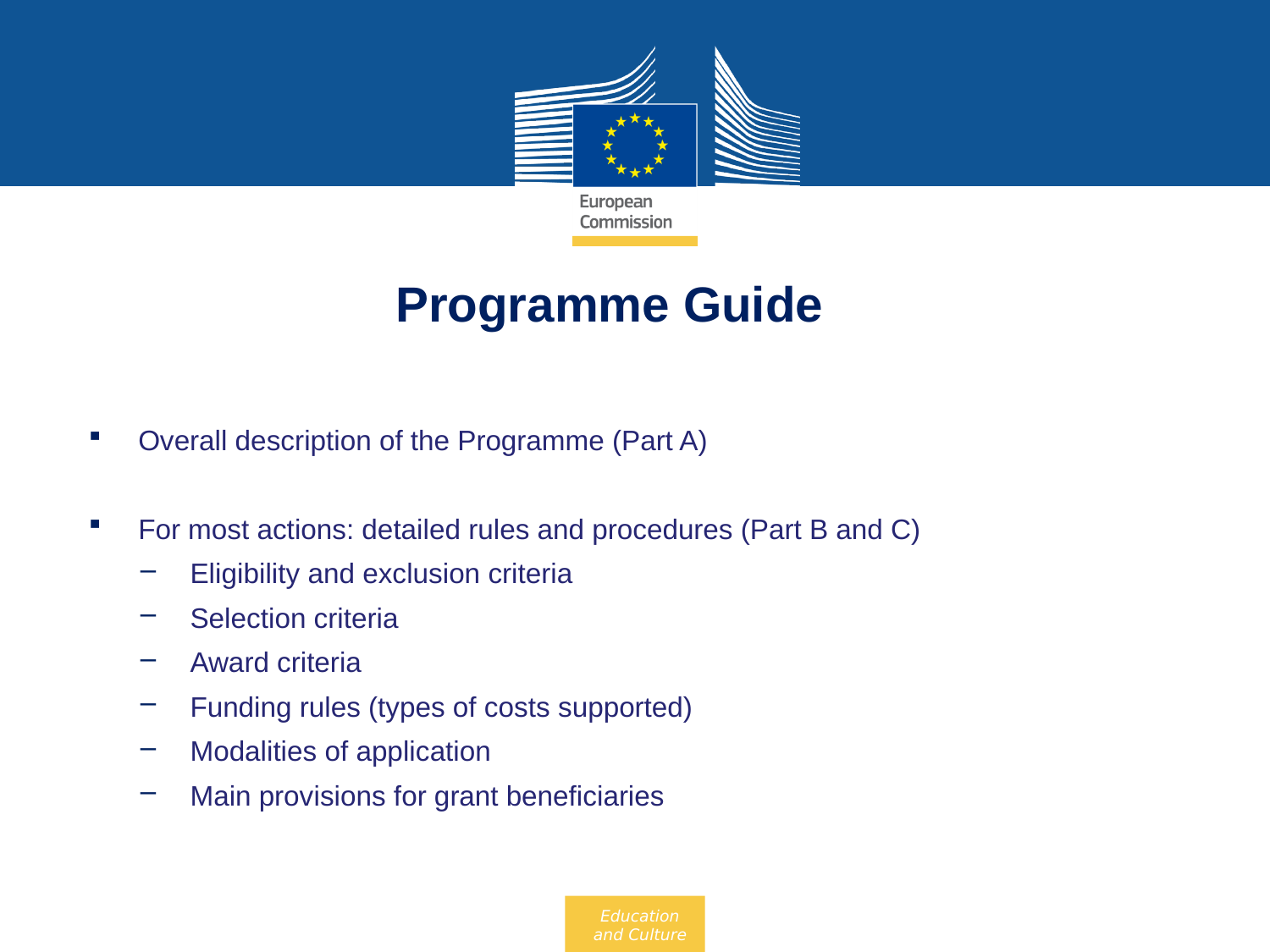

# Programme Guide

Overall description of the Programme (Part A)

For most actions: detailed rules and procedures (Part B and C)
Eligibility and exclusion criteria
Selection criteria
Award criteria
Funding rules (types of costs supported)
Modalities of application
Main provisions for grant beneficiaries